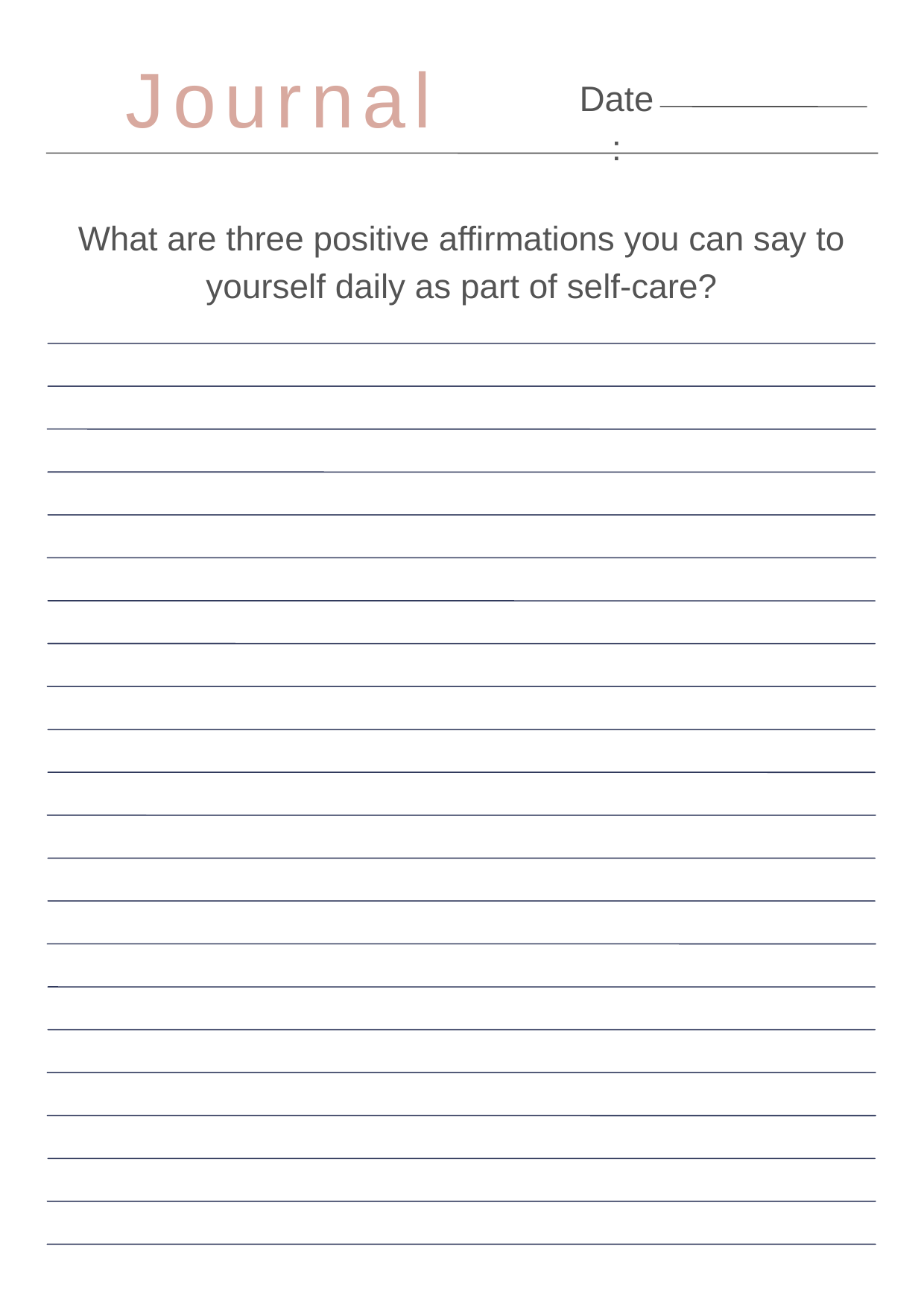

Journal
Date:

What are three positive affirmations you can say to yourself daily as part of self-care?